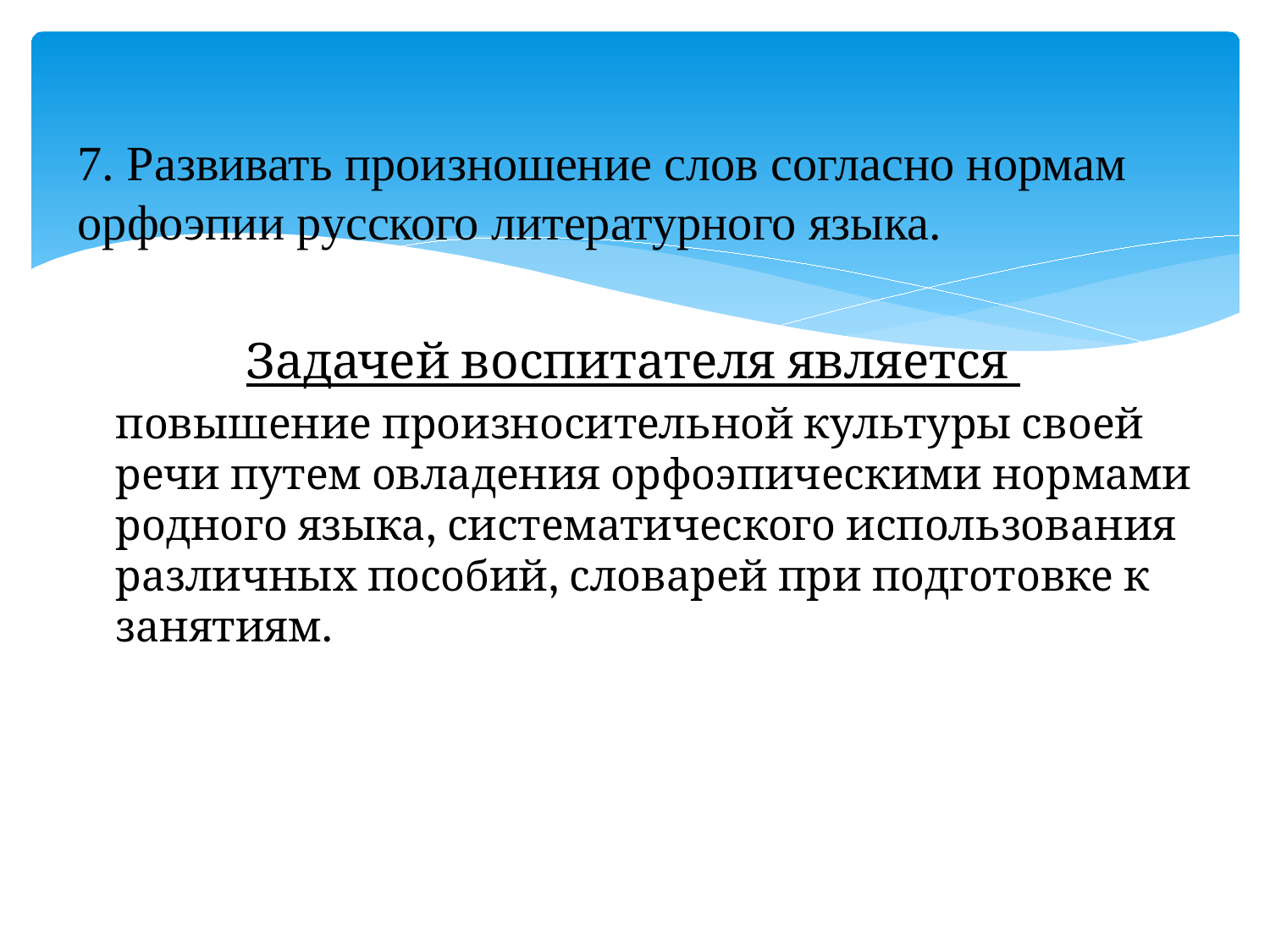

#

7. Развивать произношение слов согласно нормам орфоэпии русского литературного языка.

           Задачей воспитателя является
повышение произносительной культуры своей речи путем овладения орфоэпическими нормами родного языка, систематического использования различных пособий, словарей при подготовке к занятиям.